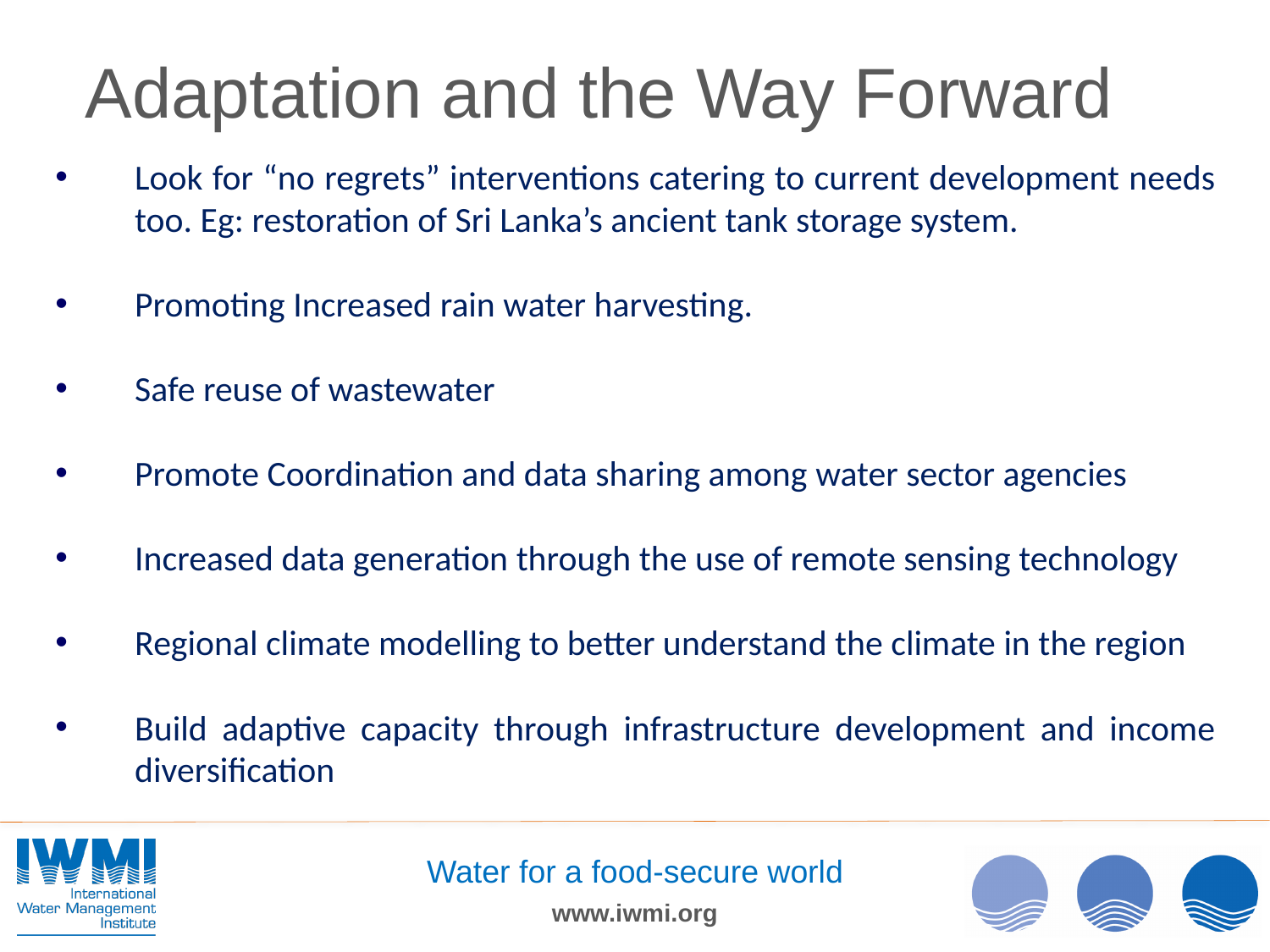

# Adaptation and the Way Forward
Look for “no regrets” interventions catering to current development needs too. Eg: restoration of Sri Lanka’s ancient tank storage system.

Promoting Increased rain water harvesting.

Safe reuse of wastewater

Promote Coordination and data sharing among water sector agencies

Increased data generation through the use of remote sensing technology

Regional climate modelling to better understand the climate in the region

Build adaptive capacity through infrastructure development and income diversification